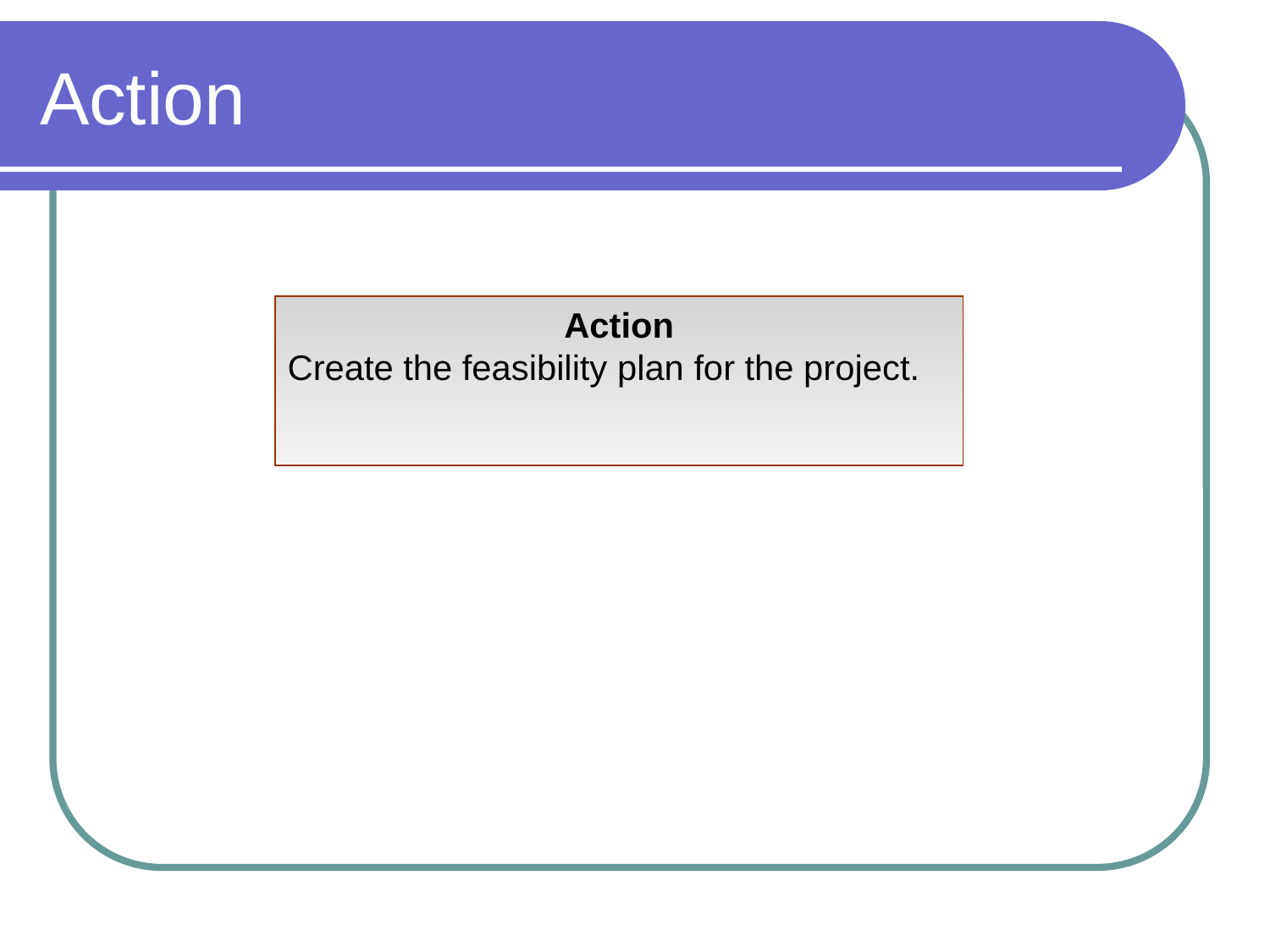

# Action
Action
Create the feasibility plan for the project.